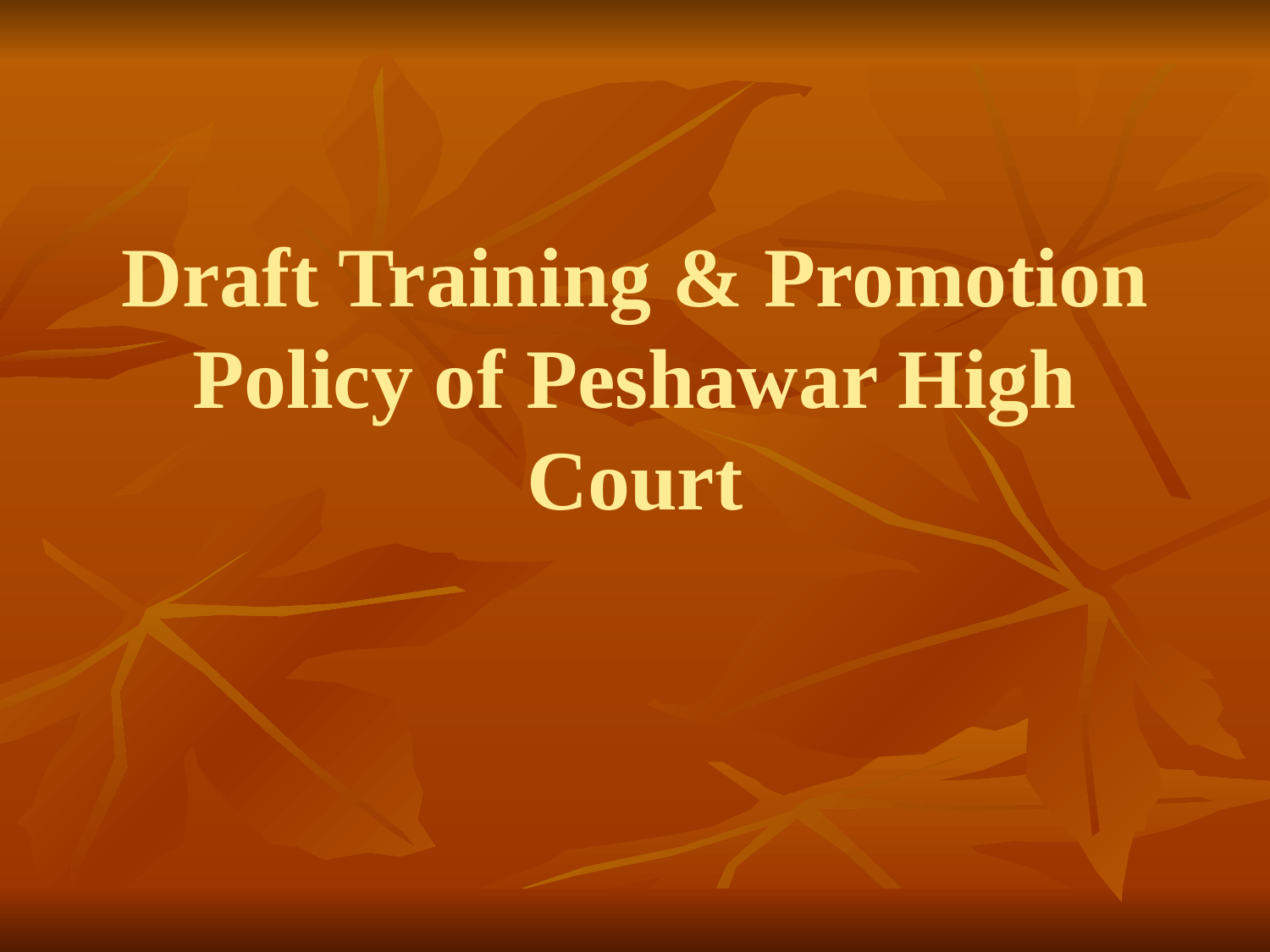

# Draft Training & Promotion Policy of Peshawar High Court